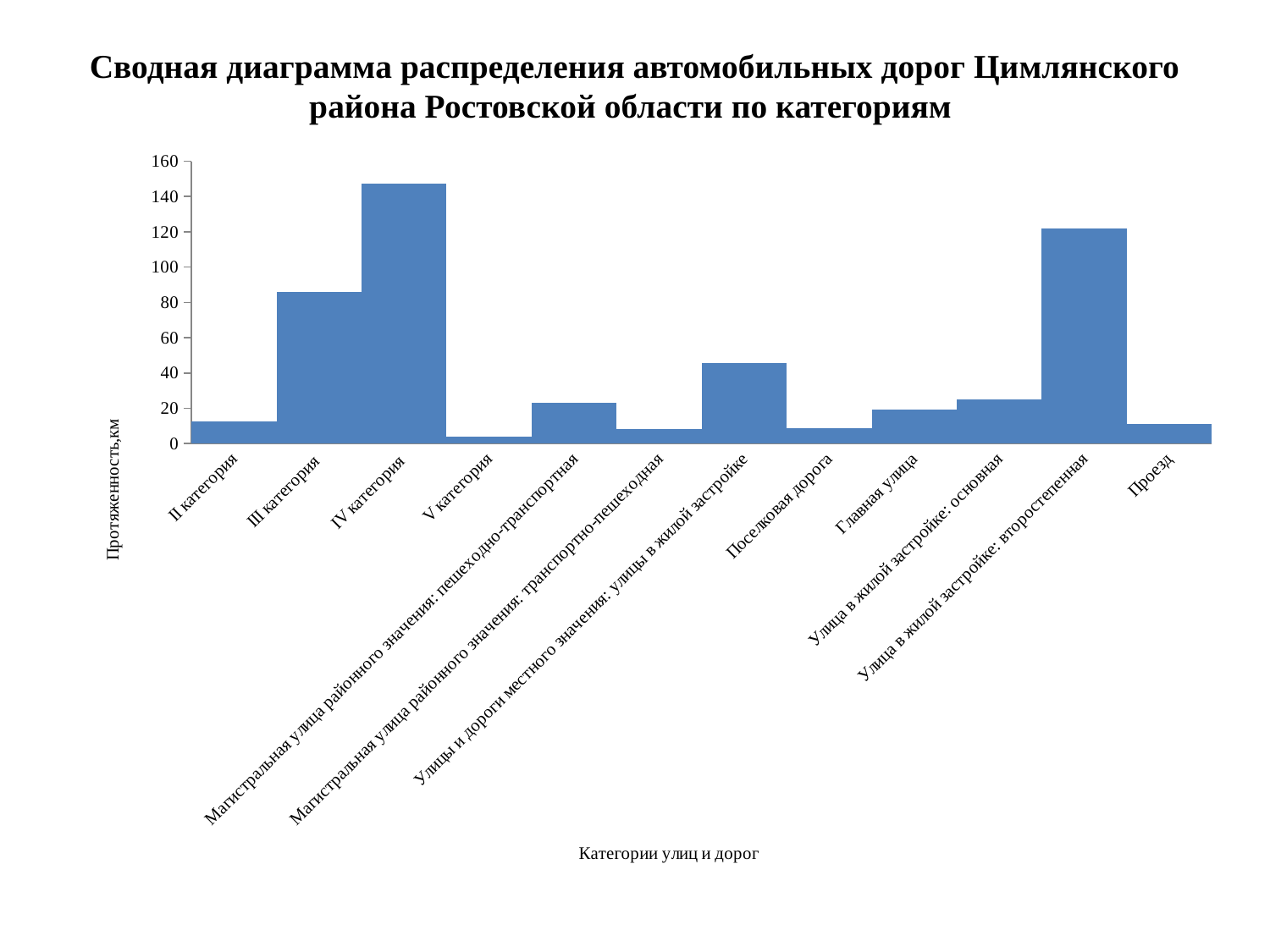

# Сводная диаграмма распределения автомобильных дорог Цимлянского района Ростовской области по категориям

### Chart

| Category |  |
|---|---|
| II категория | 12.32 |
| III категория  | 85.95 |
| IV категория  | 147.07 |
| V категория | 3.75 |
| Магистральная улица районного значения: пешеходно-транспортная | 23.29 |
| Магистральная улица районного значения: транспортно-пешеходная | 8.475000000000007 |
| Улицы и дороги местного значения: улицы в жилой застройке | 45.79300000000001 |
| Поселковая дорога | 8.717 |
| Главная улица | 19.128 |
| Улица в жилой застройке: основная | 25.255 |
| Улица в жилой застройке: второстепенная | 122.087 |
| Проезд | 10.944 |